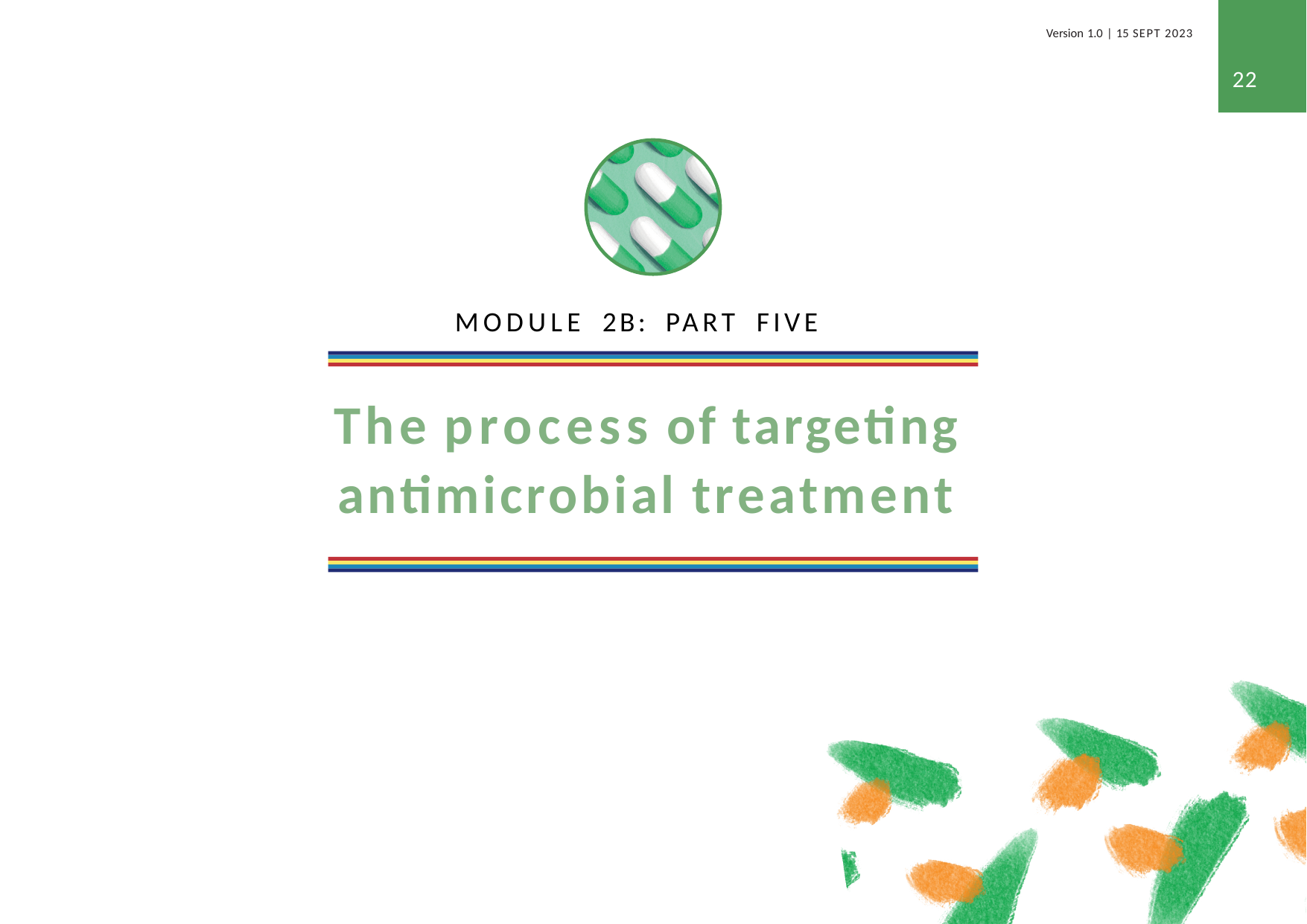

Version 1.0 | 15 SEPT 2023
22
MODULE  2B:  PART  FIVE

The process of targeting antimicrobial treatment